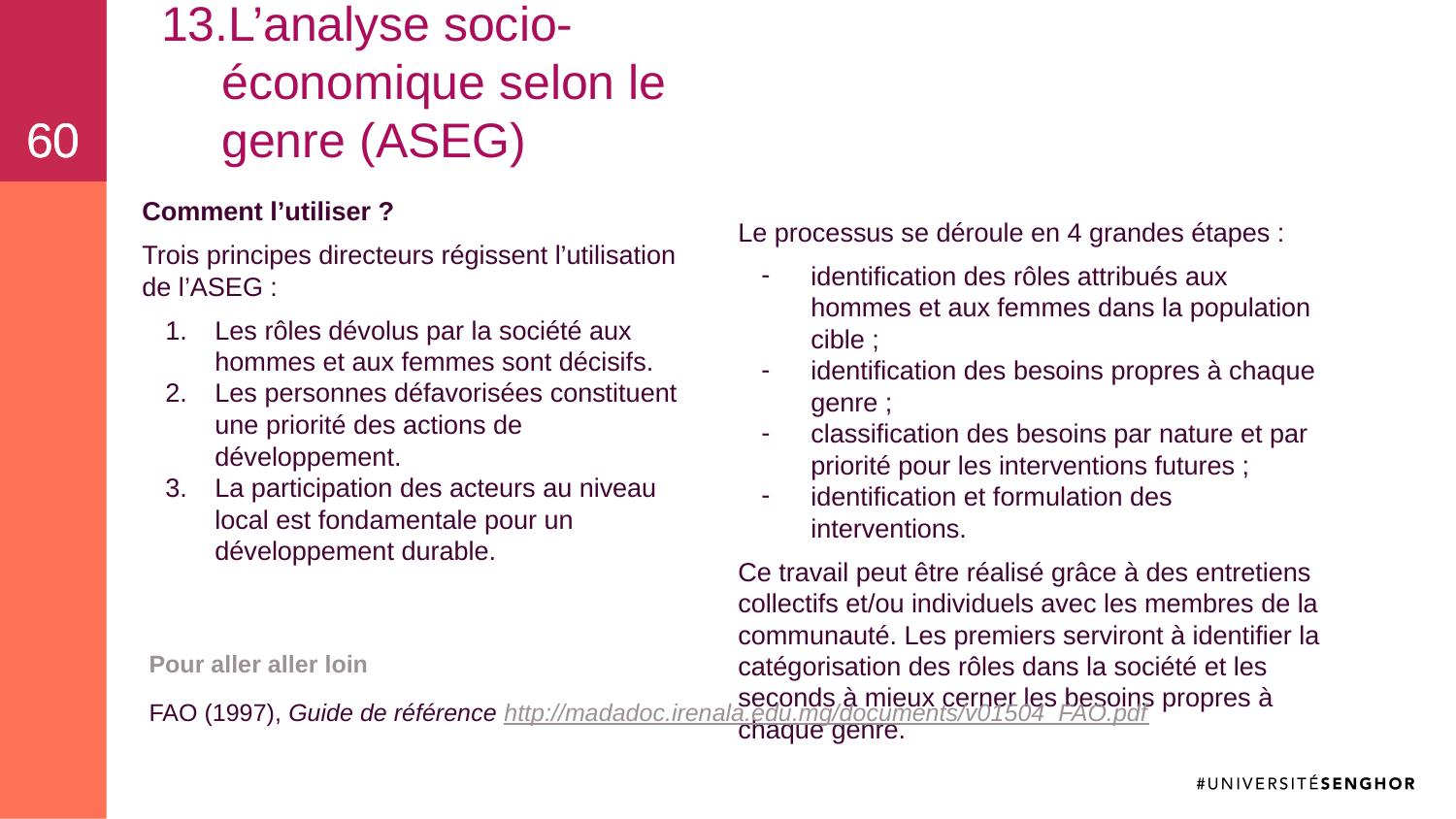

60
60
# L’analyse socio-économique selon le genre (ASEG)
Comment l’utiliser ?
Trois principes directeurs régissent l’utilisation de l’ASEG :
Les rôles dévolus par la société aux hommes et aux femmes sont décisifs.
Les personnes défavorisées constituent une priorité des actions de développement.
La participation des acteurs au niveau local est fondamentale pour un développement durable.
Le processus se déroule en 4 grandes étapes :
identification des rôles attribués aux hommes et aux femmes dans la population cible ;
identification des besoins propres à chaque genre ;
classification des besoins par nature et par priorité pour les interventions futures ;
identification et formulation des interventions.
Ce travail peut être réalisé grâce à des entretiens collectifs et/ou individuels avec les membres de la communauté. Les premiers serviront à identifier la catégorisation des rôles dans la société et les seconds à mieux cerner les besoins propres à chaque genre.

Pour aller aller loin
FAO (1997), Guide de référence http://madadoc.irenala.edu.mg/documents/v01504_FAO.pdf